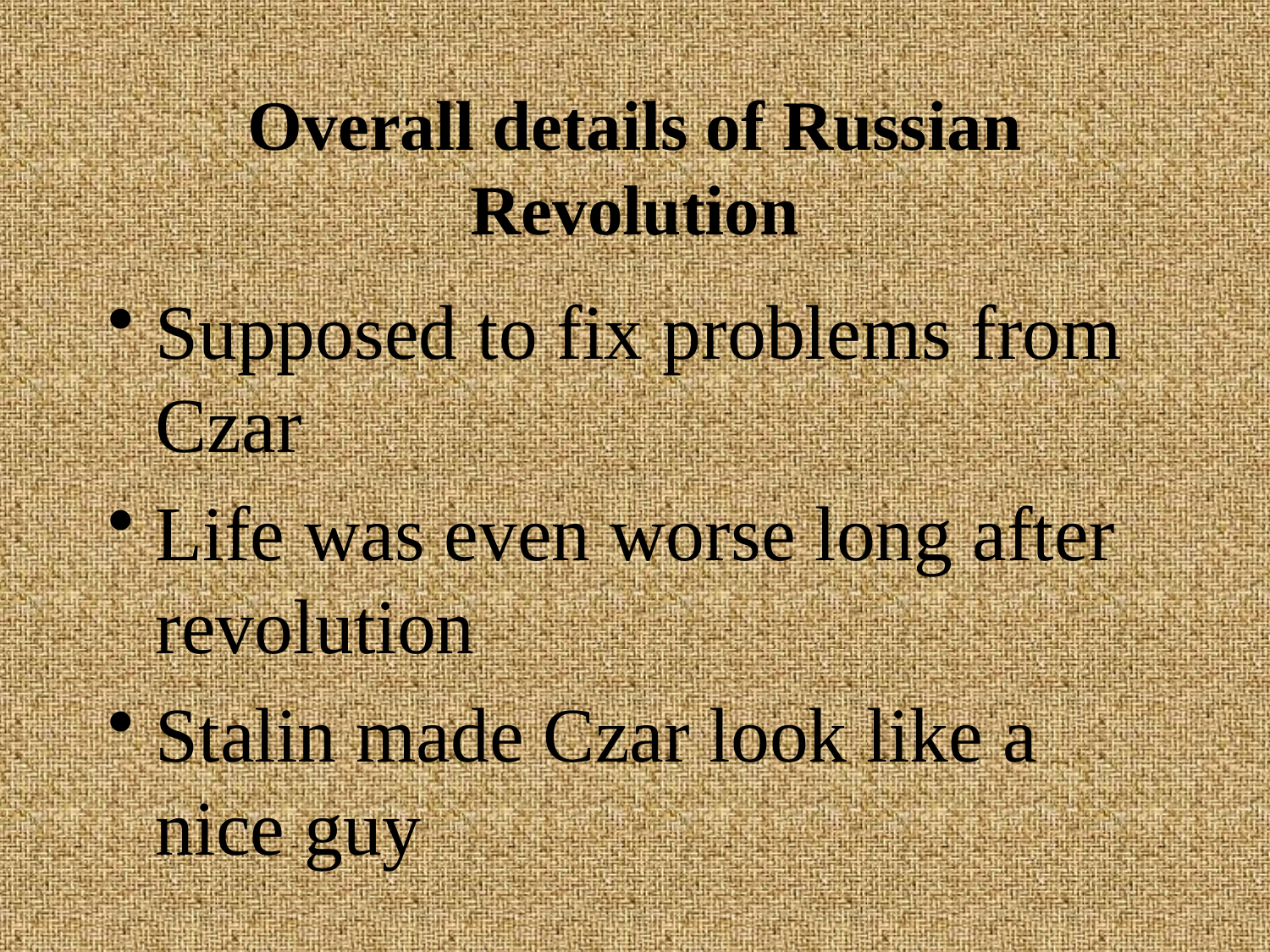

# Overall details of Russian Revolution
Supposed to fix problems from Czar
Life was even worse long after revolution
Stalin made Czar look like a nice guy